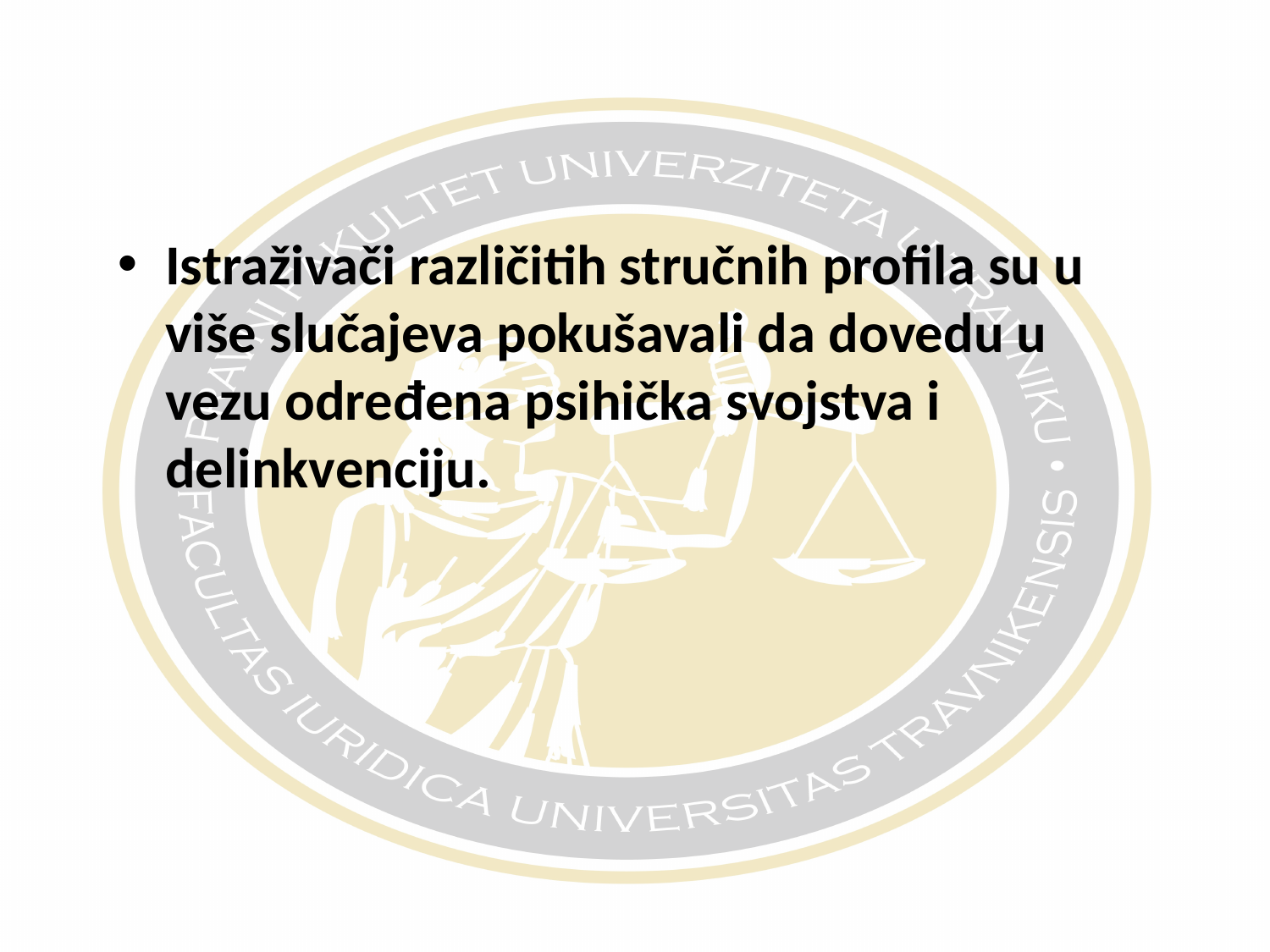

#
Istraživači različitih stručnih profila su u više slučajeva pokušavali da dovedu u vezu određena psihička svojstva i delinkvenciju.